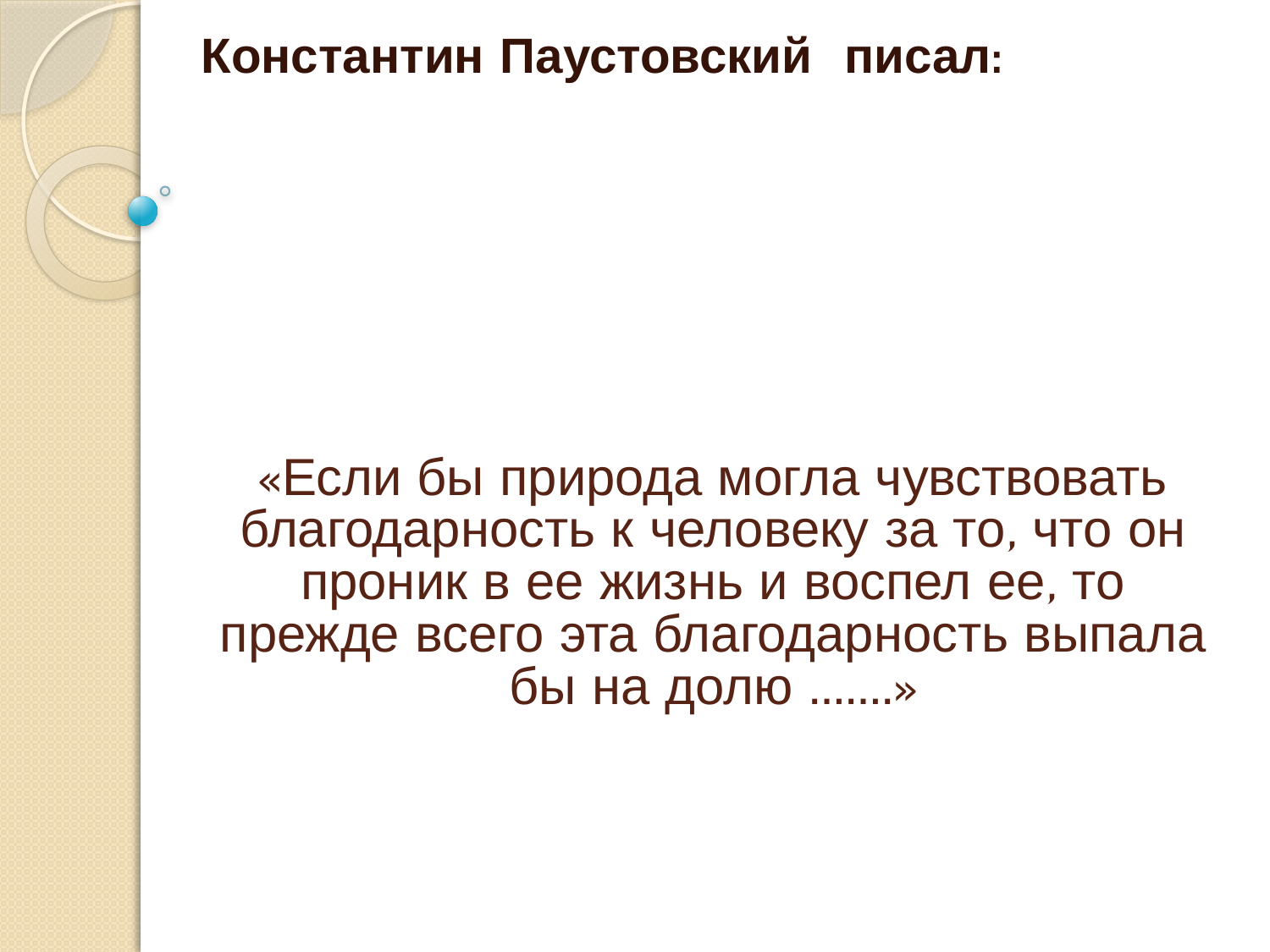

Константин Паустовский  писал:
# «Если бы природа могла чувствовать благодарность к человеку за то, что он проник в ее жизнь и воспел ее, то прежде всего эта благодарность выпала бы на долю …….»